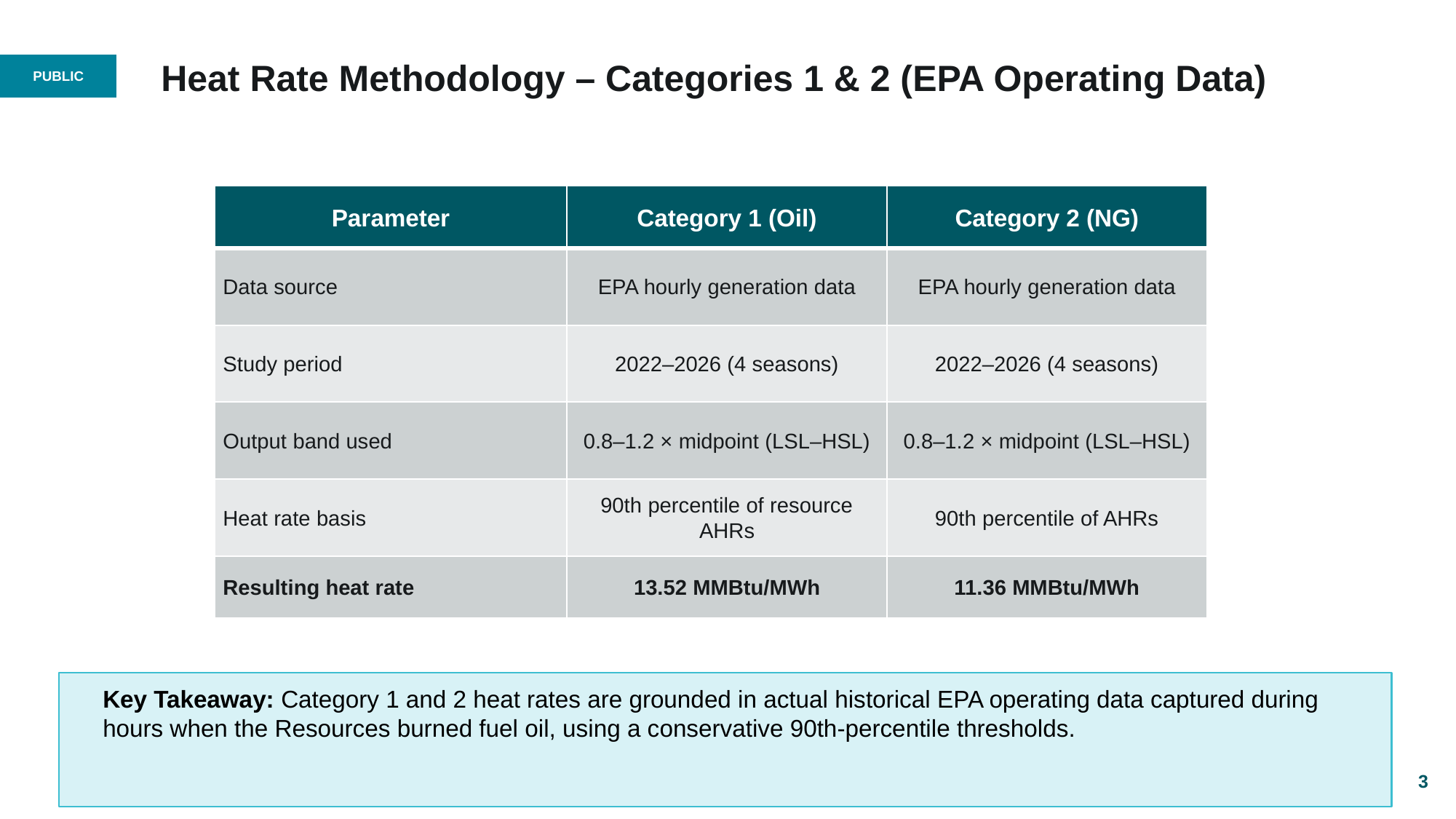

# Heat Rate Methodology – Categories 1 & 2 (EPA Operating Data)
| Parameter | Category 1 (Oil) | Category 2 (NG) |
| --- | --- | --- |
| Data source | EPA hourly generation data | EPA hourly generation data |
| Study period | 2022–2026 (4 seasons) | 2022–2026 (4 seasons) |
| Output band used | 0.8–1.2 × midpoint (LSL–HSL) | 0.8–1.2 × midpoint (LSL–HSL) |
| Heat rate basis | 90th percentile of resource AHRs | 90th percentile of AHRs |
| Resulting heat rate | 13.52 MMBtu/MWh | 11.36 MMBtu/MWh |
Key Takeaway: Category 1 and 2 heat rates are grounded in actual historical EPA operating data captured during hours when the Resources burned fuel oil, using a conservative 90th-percentile thresholds.

3